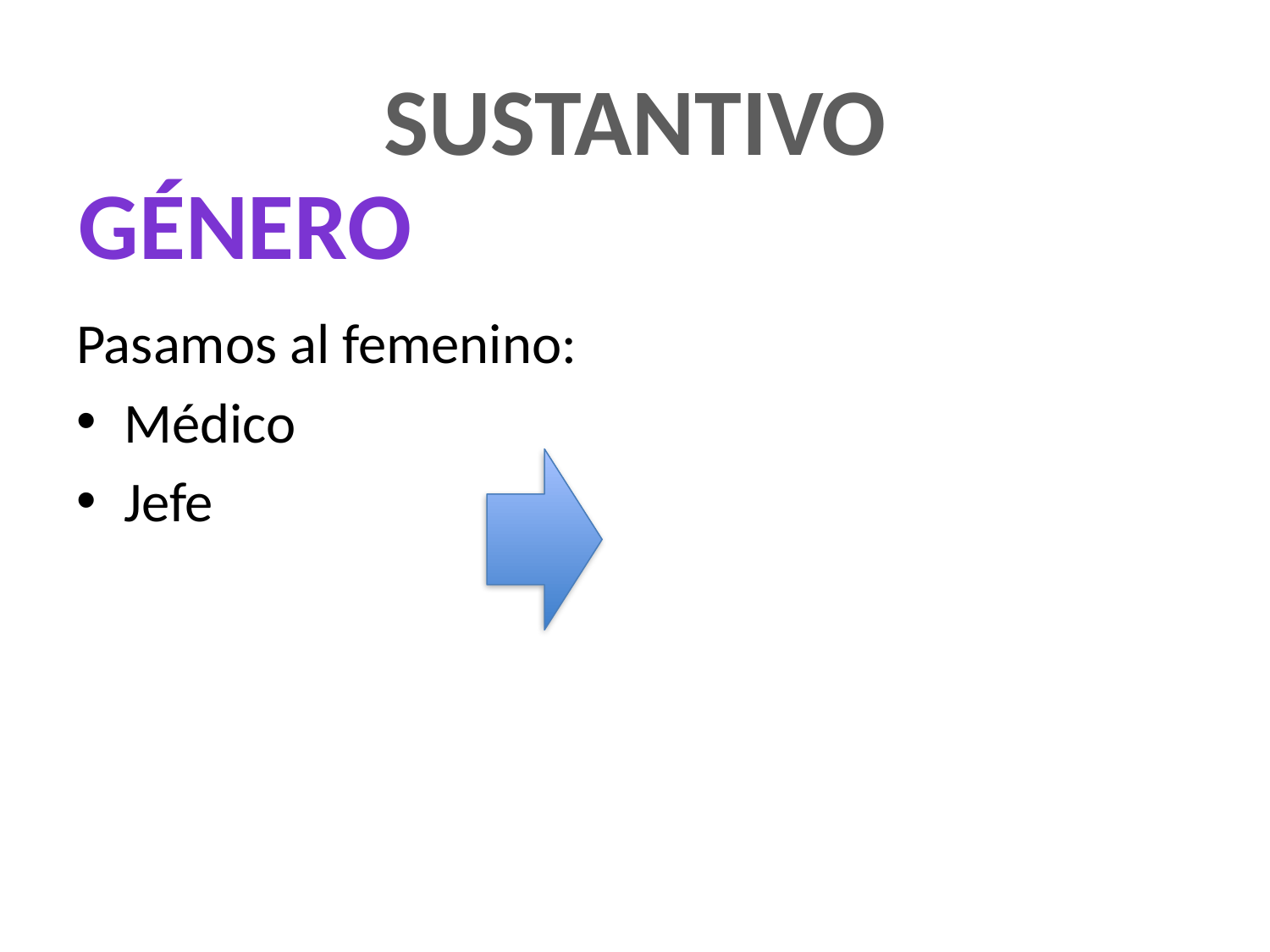

# SUSTANTIVO
GÉNERO

Pasamos al femenino:
Médico
Jefe